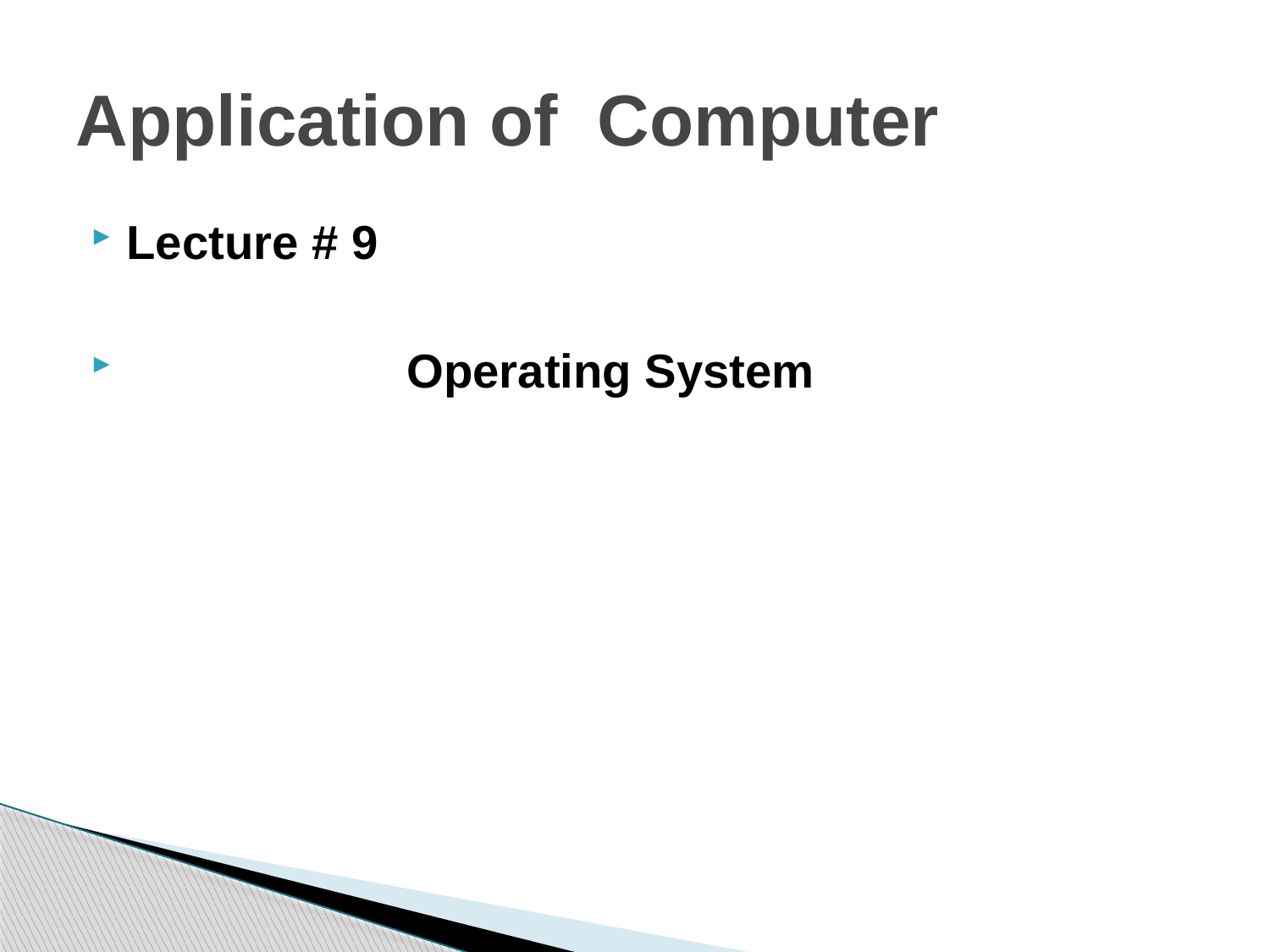

# Application of  Computer
Lecture # 9

                     Operating System